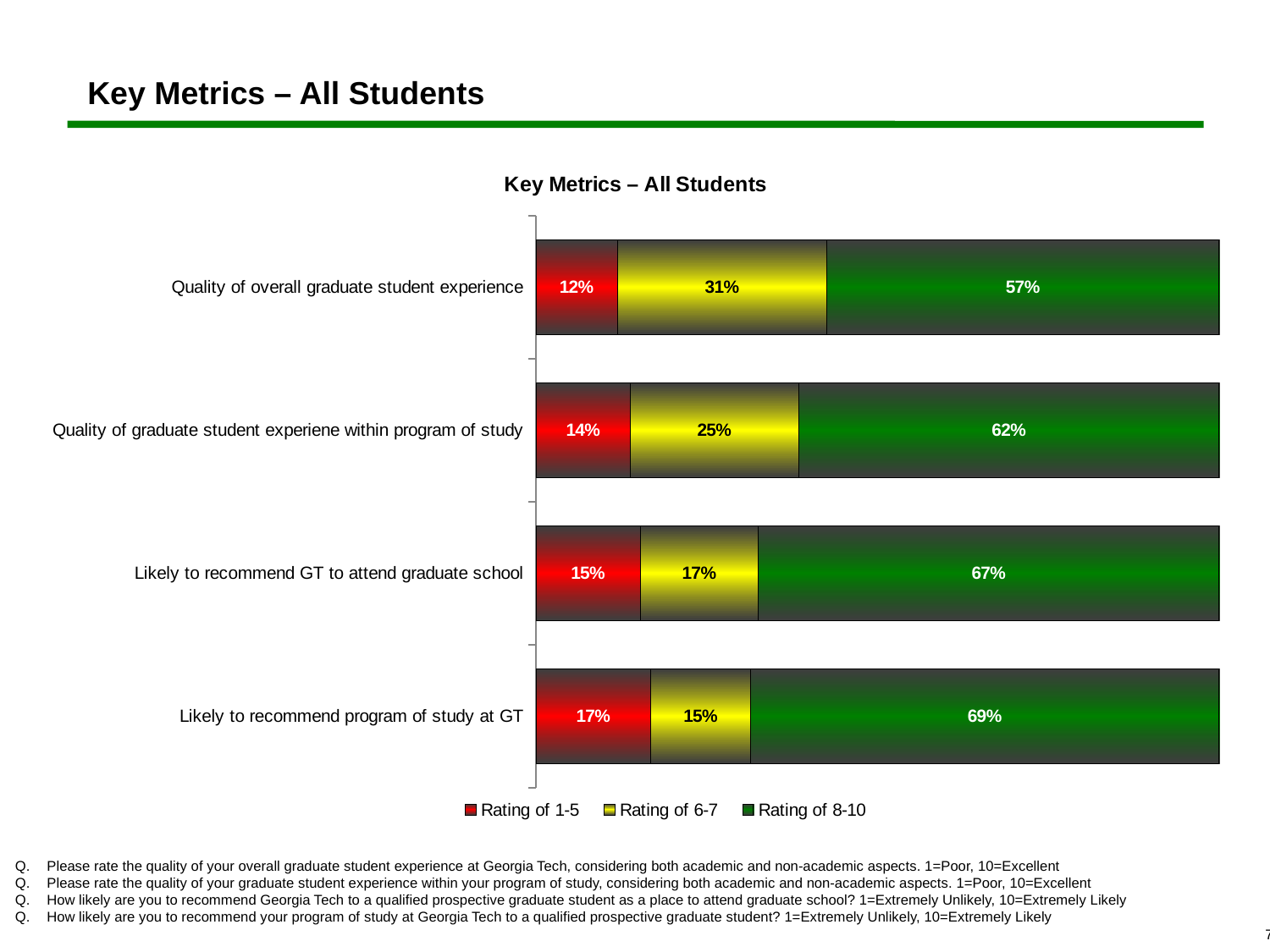

# Key Metrics – All Students

### Chart: Key Metrics – All Students

| Category | Rating of 1-5 | Rating of 6-7 | Rating of 8-10 |
|---|---|---|---|
| Quality of overall graduate student experience | 0.11906092789267747 | 0.3068753493571828 | 0.5740637227501397 |
| Quality of graduate student experiene within program of study | 0.13806595863610957 | 0.24650642817216323 | 0.6154276131917272 |
| Likely to recommend GT to attend graduate school | 0.15259921743991056 | 0.1727221911682504 | 0.674678591391839 |
| Likely to recommend program of study at GT | 0.16825041922861933 | 0.14589155953046395 | 0.6858580212409167 |
Q.	Please rate the quality of your overall graduate student experience at Georgia Tech, considering both academic and non-academic aspects. 1=Poor, 10=Excellent
Q.	Please rate the quality of your graduate student experience within your program of study, considering both academic and non-academic aspects. 1=Poor, 10=Excellent
Q.	How likely are you to recommend Georgia Tech to a qualified prospective graduate student as a place to attend graduate school? 1=Extremely Unlikely, 10=Extremely Likely
Q.	How likely are you to recommend your program of study at Georgia Tech to a qualified prospective graduate student? 1=Extremely Unlikely, 10=Extremely Likely